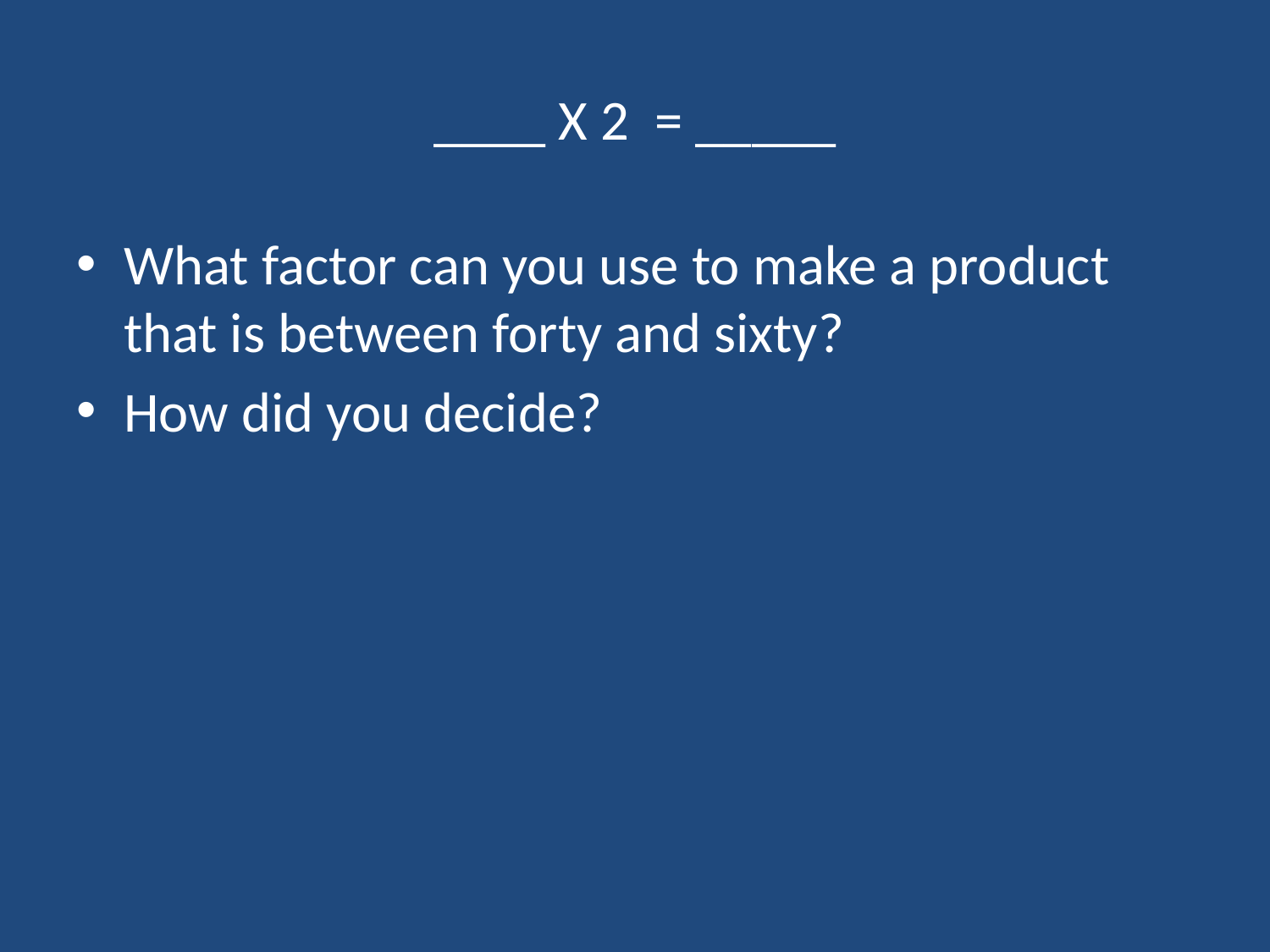

# ____ X 2  = _____
What factor can you use to make a product that is between forty and sixty?
How did you decide?